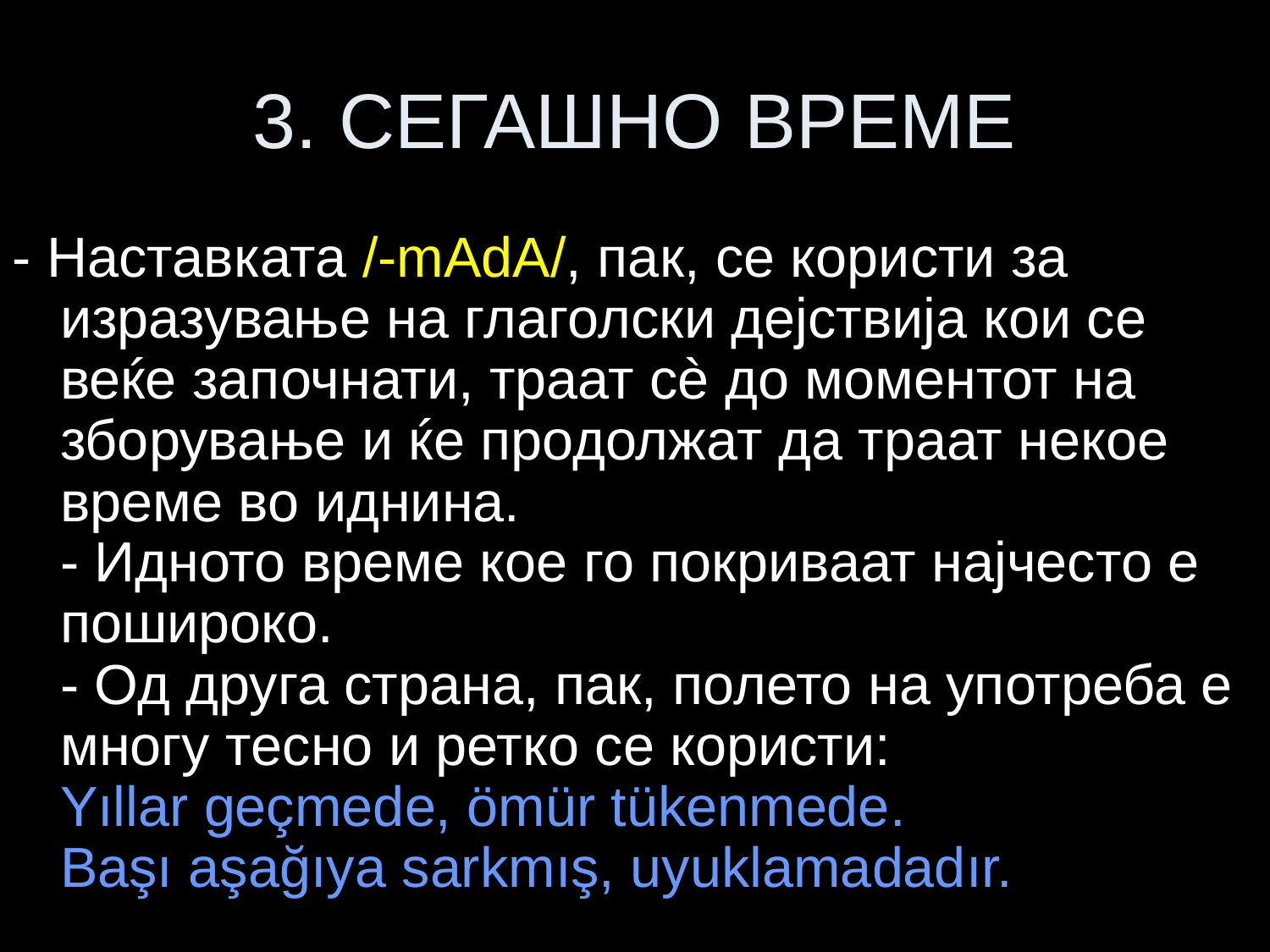

# 3. СЕГАШНО ВРЕМЕ
- Наставката /-mAdA/, пак, се користи за изразување на глаголски дејствија кои се веќе започнати, траат сè до моментот на зборување и ќе продолжат да траат некое време во иднина.
- Идното време кое го покриваат најчесто е пошироко.
- Од друга страна, пак, полето на употреба е многу тесно и ретко се користи:
Yıllar geçmede, ömür tükenmede.
Başı aşağıya sarkmış, uyuklamadadır.